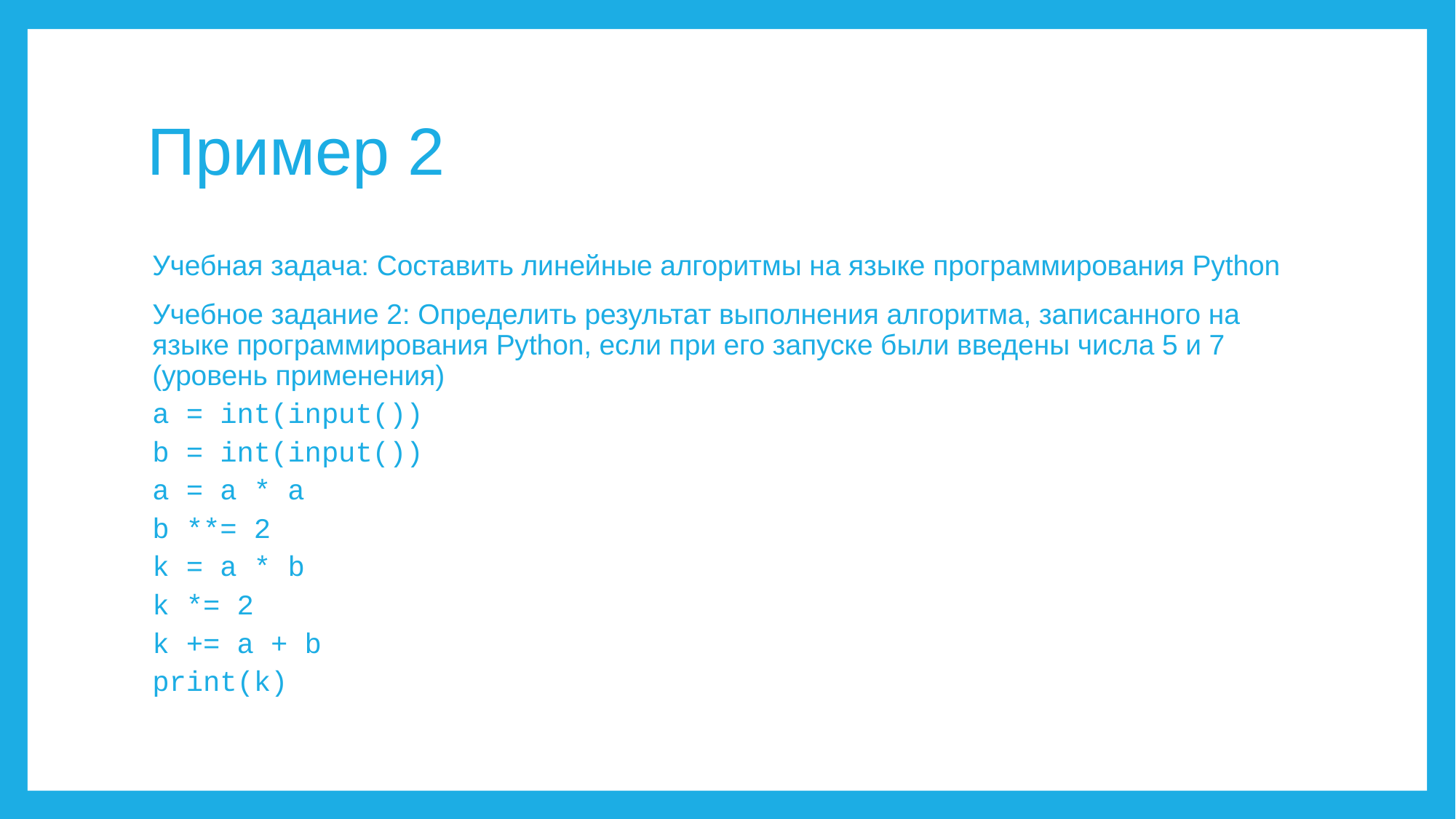

# Пример 2
Учебная задача: Составить линейные алгоритмы на языке программирования Python
Учебное задание 2: Определить результат выполнения алгоритма, записанного на языке программирования Python, если при его запуске были введены числа 5 и 7 (уровень применения)
a = int(input())
b = int(input())
a = a * a
b **= 2
k = a * b
k *= 2
k += a + b
print(k)